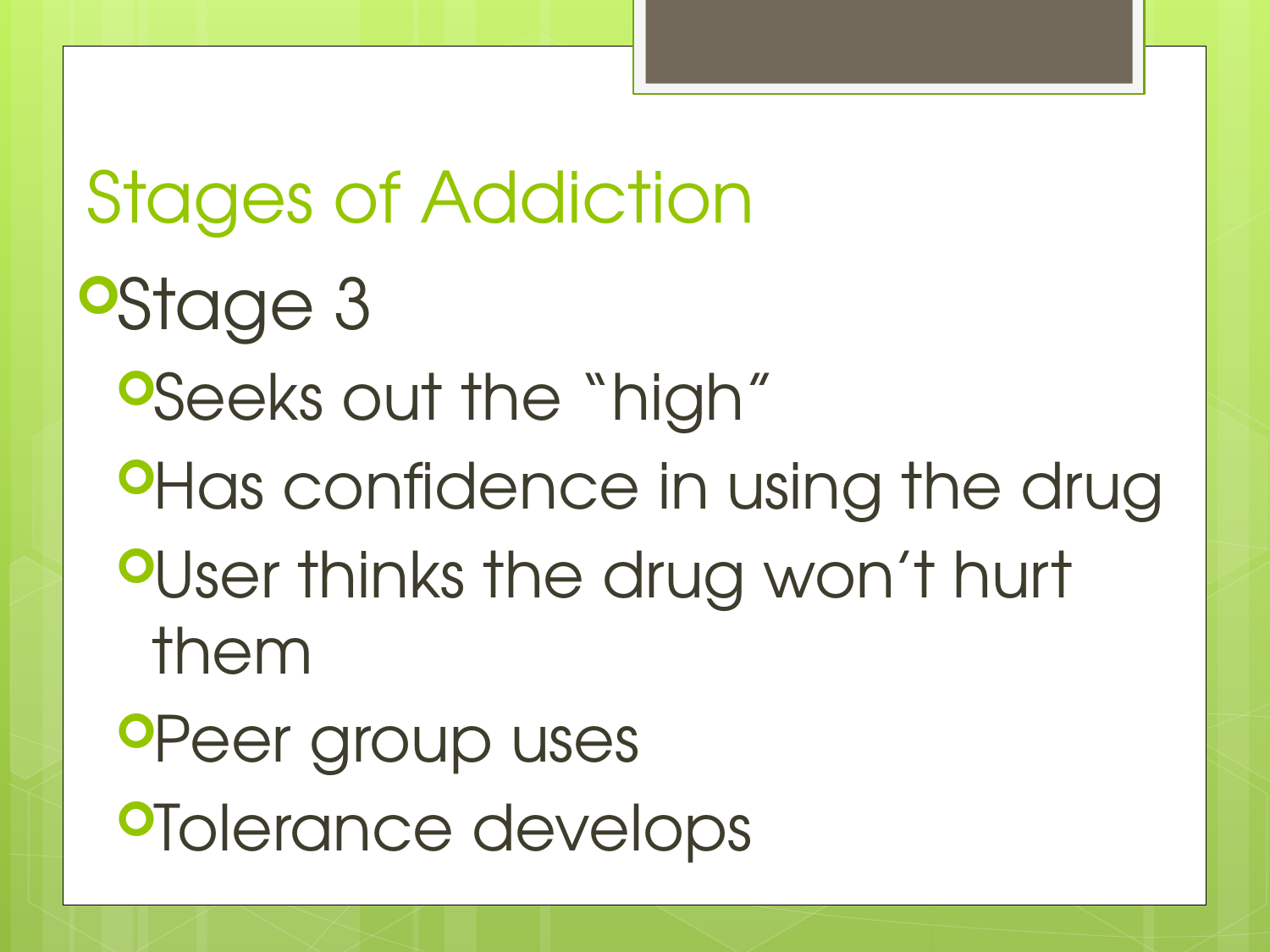

# Stages of Addiction
Stage 3
Seeks out the “high”
Has confidence in using the drug
User thinks the drug won’t hurt them
Peer group uses
Tolerance develops